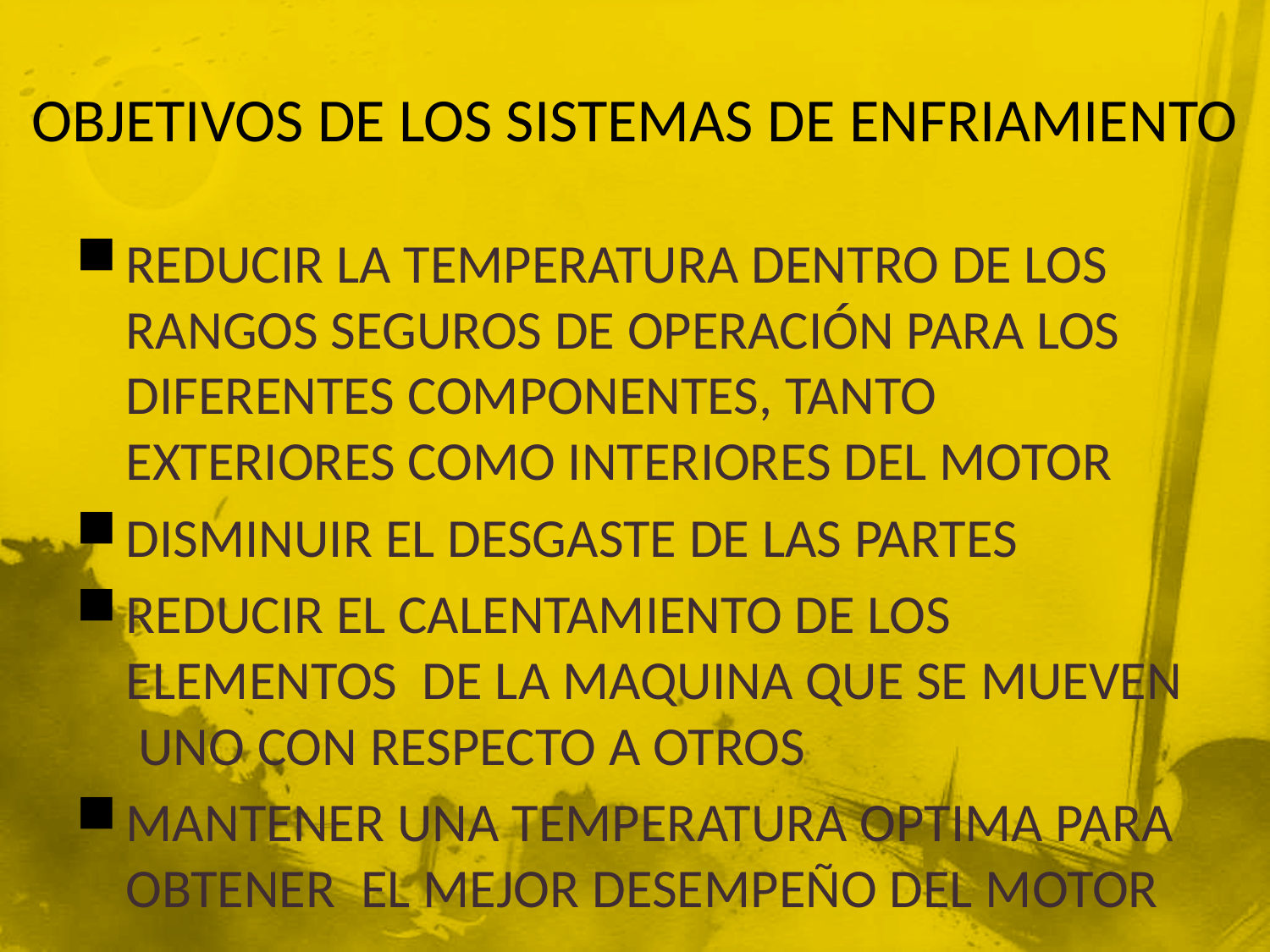

# OBJETIVOS DE LOS SISTEMAS DE ENFRIAMIENTO
REDUCIR LA TEMPERATURA DENTRO DE LOS RANGOS SEGUROS DE OPERACIÓN PARA LOS DIFERENTES COMPONENTES, TANTO EXTERIORES COMO INTERIORES DEL MOTOR
DISMINUIR EL DESGASTE DE LAS PARTES
REDUCIR EL CALENTAMIENTO DE LOS ELEMENTOS  DE LA MAQUINA QUE SE MUEVEN  UNO CON RESPECTO A OTROS
MANTENER UNA TEMPERATURA OPTIMA PARA OBTENER  EL MEJOR DESEMPEÑO DEL MOTOR